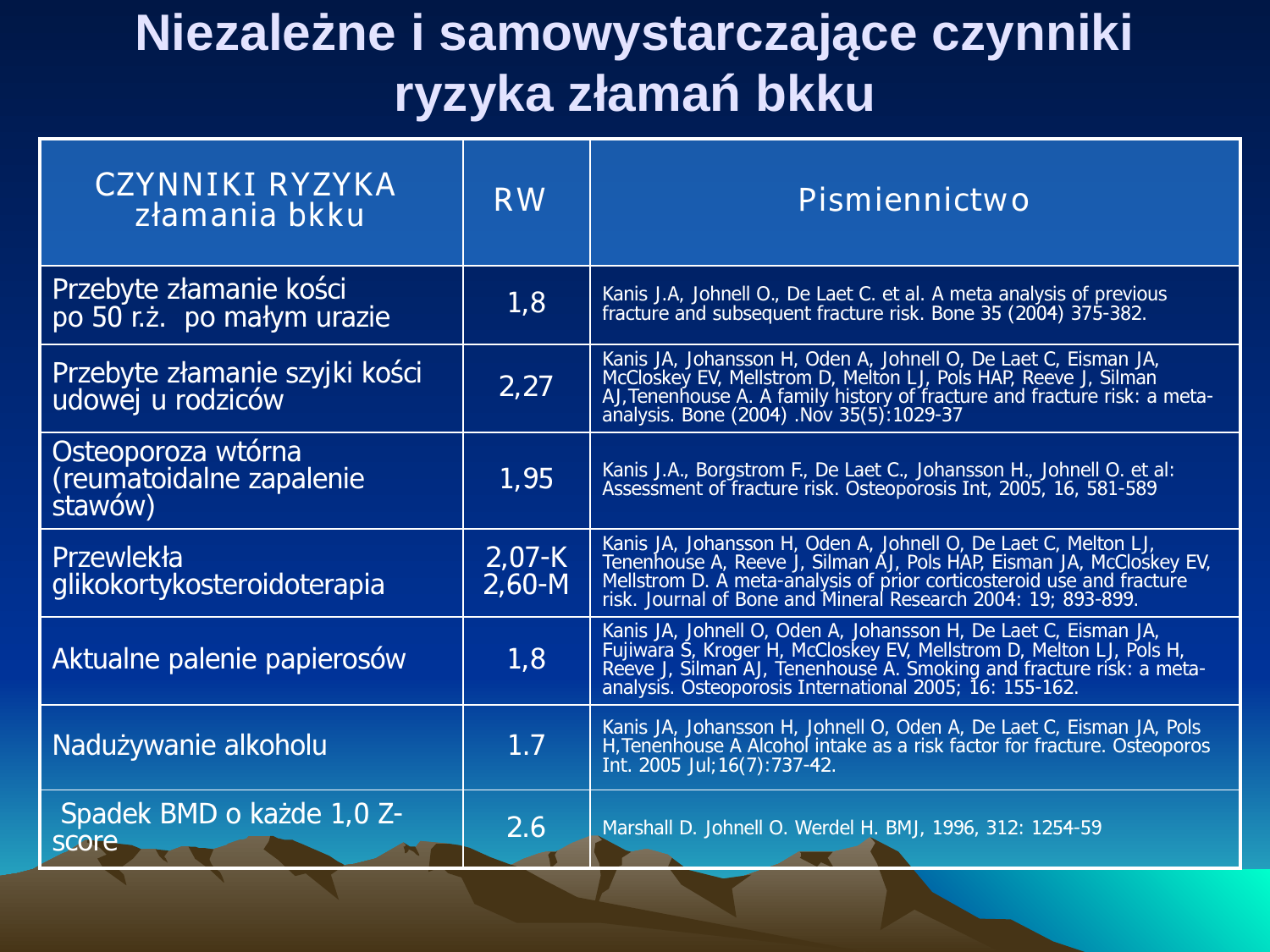

Niezależne i samowystarczające czynniki ryzyka złamań bkku
| CZYNNIKI RYZYKA złamania bkku | RW | Pismiennictwo |
| --- | --- | --- |
| Przebyte złamanie kości po 50 r.ż. po małym urazie | 1,8 | Kanis J.A, Johnell O., De Laet C. et al. A meta analysis of previous fracture and subsequent fracture risk. Bone 35 (2004) 375-382. |
| Przebyte złamanie szyjki kości udowej u rodziców | 2,27 | Kanis JA, Johansson H, Oden A, Johnell O, De Laet C, Eisman JA, McCloskey EV, Mellstrom D, Melton LJ, Pols HAP, Reeve J, Silman AJ,Tenenhouse A. A family history of fracture and fracture risk: a meta-analysis. Bone (2004) .Nov 35(5):1029-37 |
| Osteoporoza wtórna (reumatoidalne zapalenie stawów) | 1,95 | Kanis J.A., Borgstrom F., De Laet C., Johansson H., Johnell O. et al: Assessment of fracture risk. Osteoporosis Int, 2005, 16, 581-589 |
| Przewlekła glikokortykosteroidoterapia | 2,07-K 2,60-M | Kanis JA, Johansson H, Oden A, Johnell O, De Laet C, Melton LJ, Tenenhouse A, Reeve J, Silman AJ, Pols HAP, Eisman JA, McCloskey EV, Mellstrom D. A meta-analysis of prior corticosteroid use and fracture risk. Journal of Bone and Mineral Research 2004: 19; 893-899. |
| Aktualne palenie papierosów | 1,8 | Kanis JA, Johnell O, Oden A, Johansson H, De Laet C, Eisman JA, Fujiwara S, Kroger H, McCloskey EV, Mellstrom D, Melton LJ, Pols H, Reeve J, Silman AJ, Tenenhouse A. Smoking and fracture risk: a meta-analysis. Osteoporosis International 2005; 16: 155-162. |
| Nadużywanie alkoholu | 1.7 | Kanis JA, Johansson H, Johnell O, Oden A, De Laet C, Eisman JA, Pols H,Tenenhouse A Alcohol intake as a risk factor for fracture. Osteoporos Int. 2005 Jul;16(7):737-42. |
| Spadek BMD o każde 1,0 Z-score | 2.6 | Marshall D. Johnell O. Werdel H. BMJ, 1996, 312: 1254-59 |